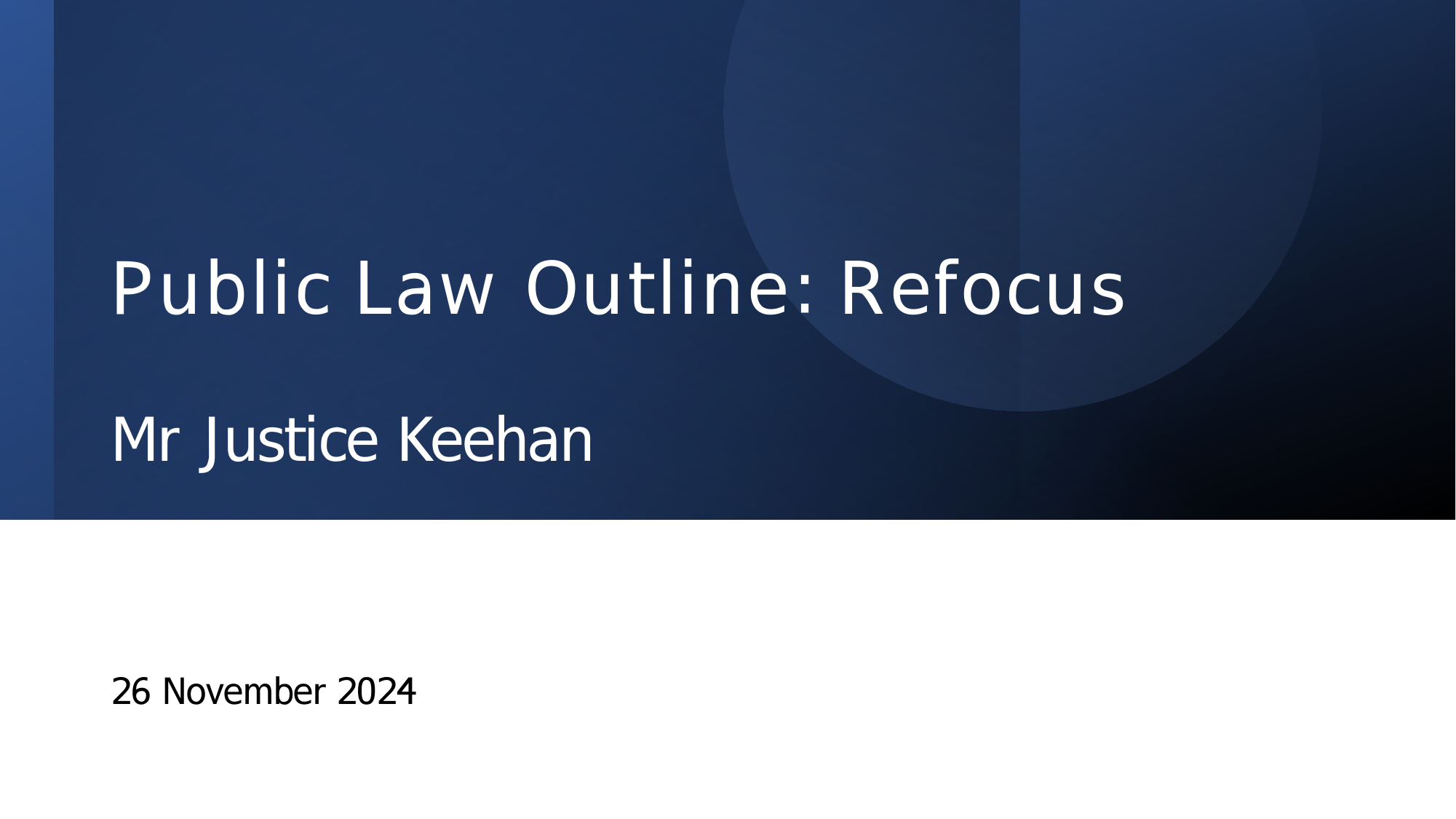

# Public Law Outline: Refocus Mr Justice Keehan
26 November 2024